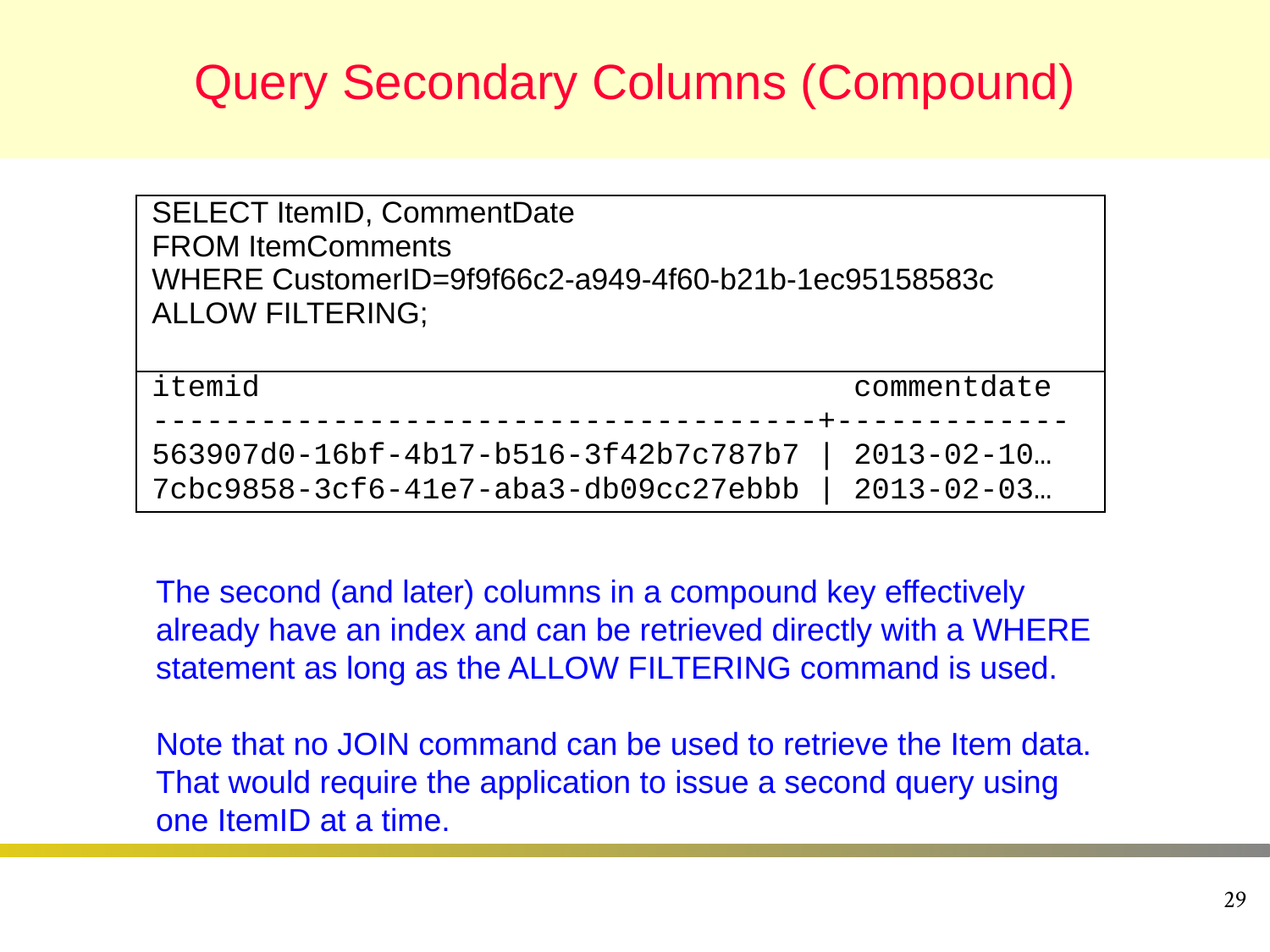

# Query Secondary Columns (Compound)
| SELECT ItemID, CommentDate FROM ItemComments WHERE CustomerID=9f9f66c2-a949-4f60-b21b-1ec95158583c ALLOW FILTERING; |
| --- |
| itemid commentdate -------------------------------------+------------- 563907d0-16bf-4b17-b516-3f42b7c787b7 | 2013-02-10… 7cbc9858-3cf6-41e7-aba3-db09cc27ebbb | 2013-02-03… |
The second (and later) columns in a compound key effectively already have an index and can be retrieved directly with a WHERE statement as long as the ALLOW FILTERING command is used.

Note that no JOIN command can be used to retrieve the Item data.
That would require the application to issue a second query using one ItemID at a time.
29